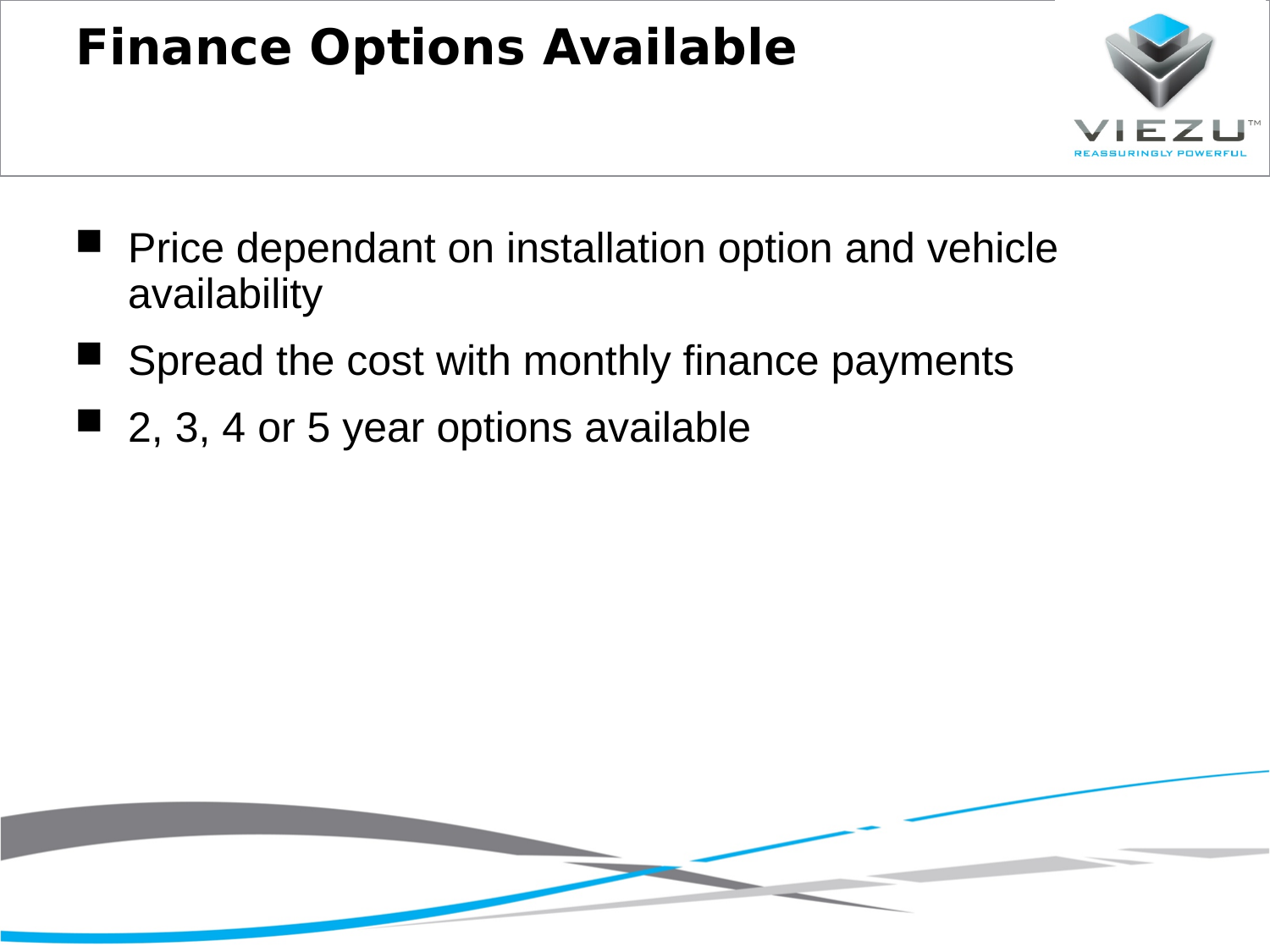

# Finance Options Available
Price dependant on installation option and vehicle availability
Spread the cost with monthly finance payments
2, 3, 4 or 5 year options available